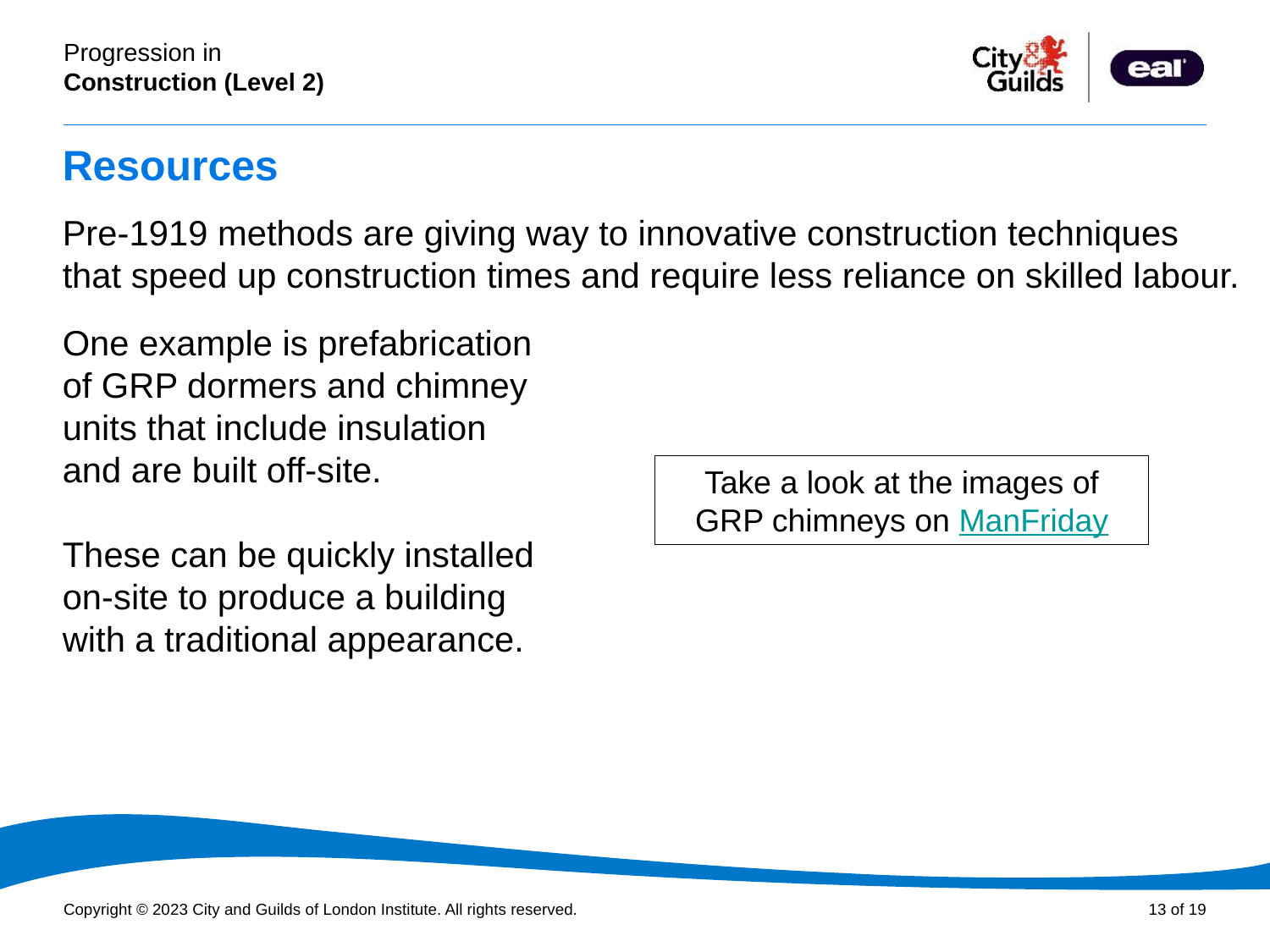

Resources
Pre-1919 methods are giving way to innovative construction techniques that speed up construction times and require less reliance on skilled labour.
One example is prefabrication of GRP dormers and chimney units that include insulation and are built off-site.

These can be quickly installed on-site to produce a building with a traditional appearance.
Take a look at the images of GRP chimneys on ManFriday